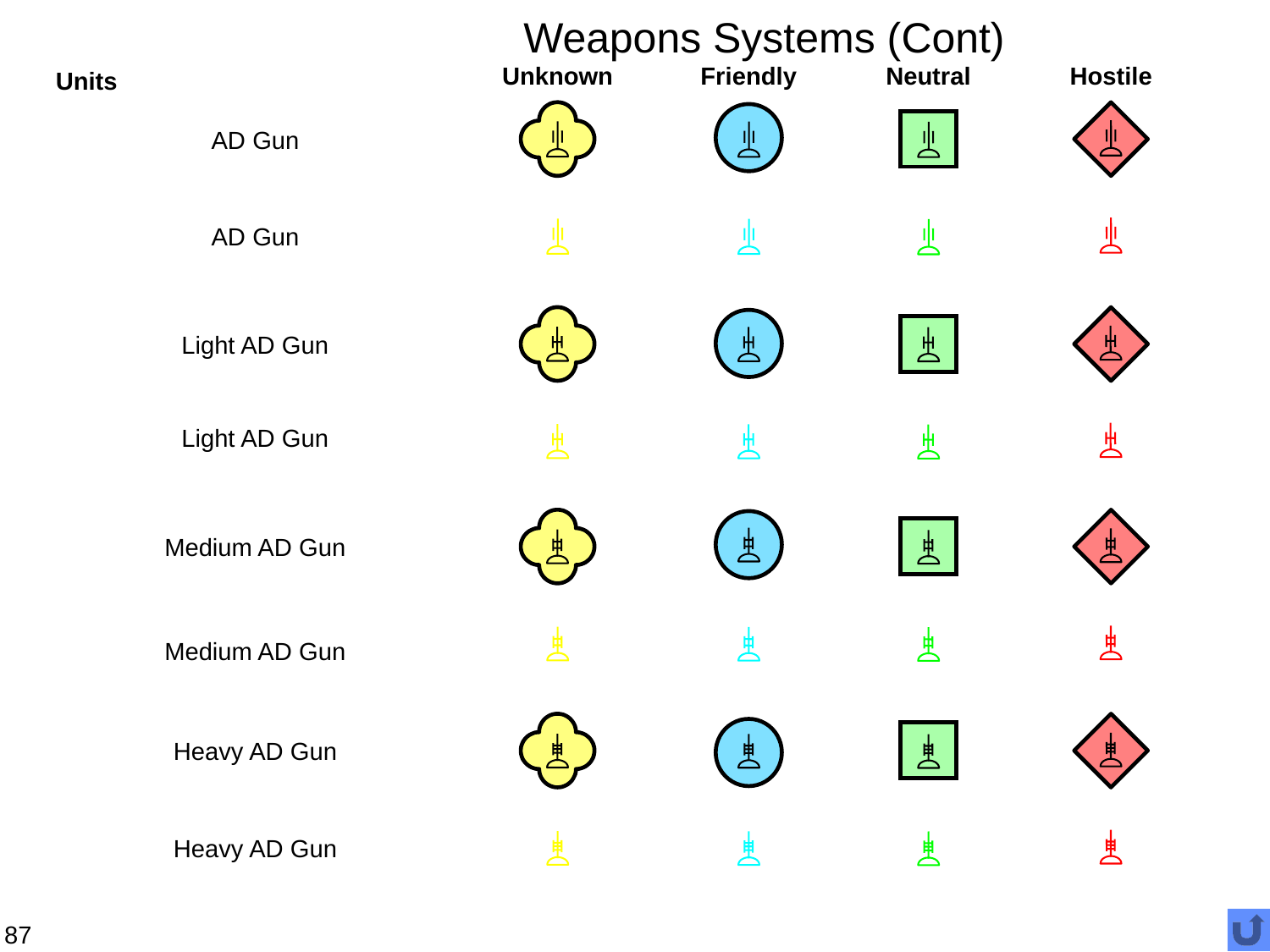

# Weapons Systems (Cont)
Unknown
Friendly
Neutral
Hostile
Units

AD Gun

AD Gun

Light AD Gun
Light AD Gun

Medium AD Gun

Medium AD Gun

Heavy AD Gun

Heavy AD Gun
87